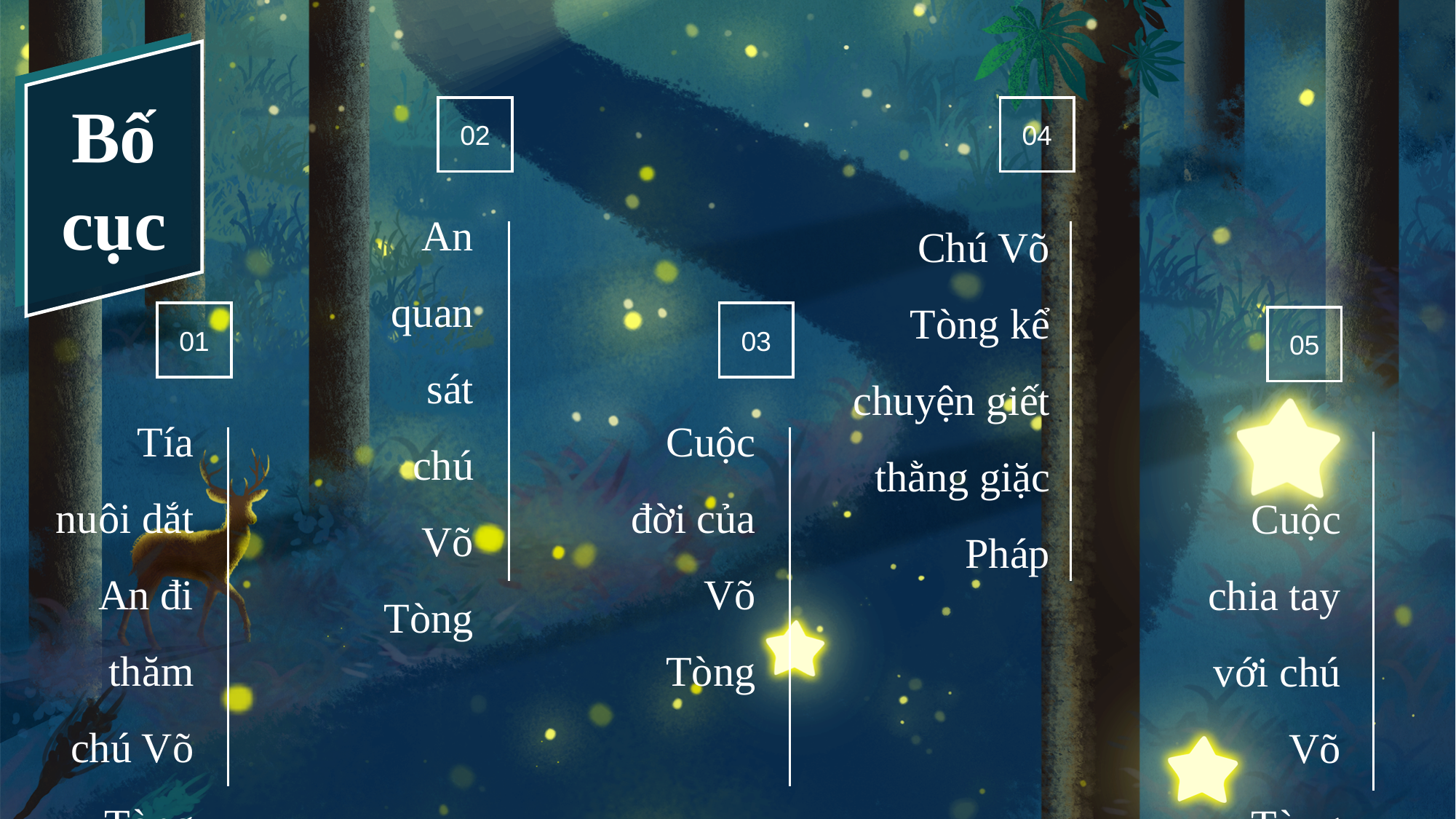

Bố cục
02
An quan sát chú Võ Tòng
04
Chú Võ Tòng kể chuyện giết thằng giặc Pháp
Cuộc chia tay với chú Võ Tòng
05
01
Tía nuôi dắt An đi thăm chú Võ Tòng
03
Cuộc đời của Võ Tòng